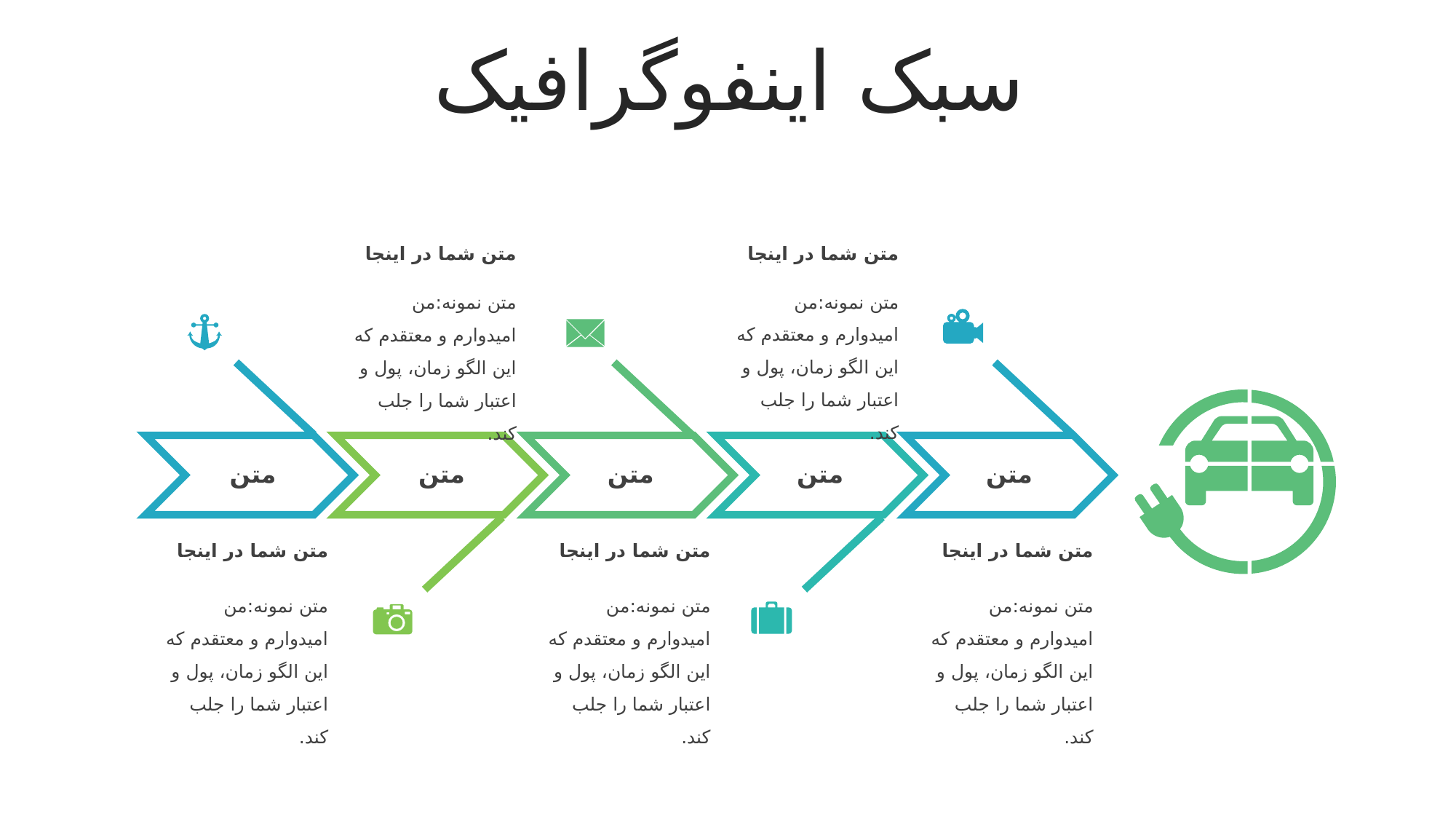

سبک اینفوگرافیک
متن شما در اینجا
متن نمونه:من امیدوارم و معتقدم که این الگو زمان، پول و اعتبار شما را جلب کند.
متن شما در اینجا
متن نمونه:من امیدوارم و معتقدم که این الگو زمان، پول و اعتبار شما را جلب کند.

متن
متن
متن
متن
متن
متن شما در اینجا
متن نمونه:من امیدوارم و معتقدم که این الگو زمان، پول و اعتبار شما را جلب کند.
متن شما در اینجا
متن نمونه:من امیدوارم و معتقدم که این الگو زمان، پول و اعتبار شما را جلب کند.
متن شما در اینجا
متن نمونه:من امیدوارم و معتقدم که این الگو زمان، پول و اعتبار شما را جلب کند.